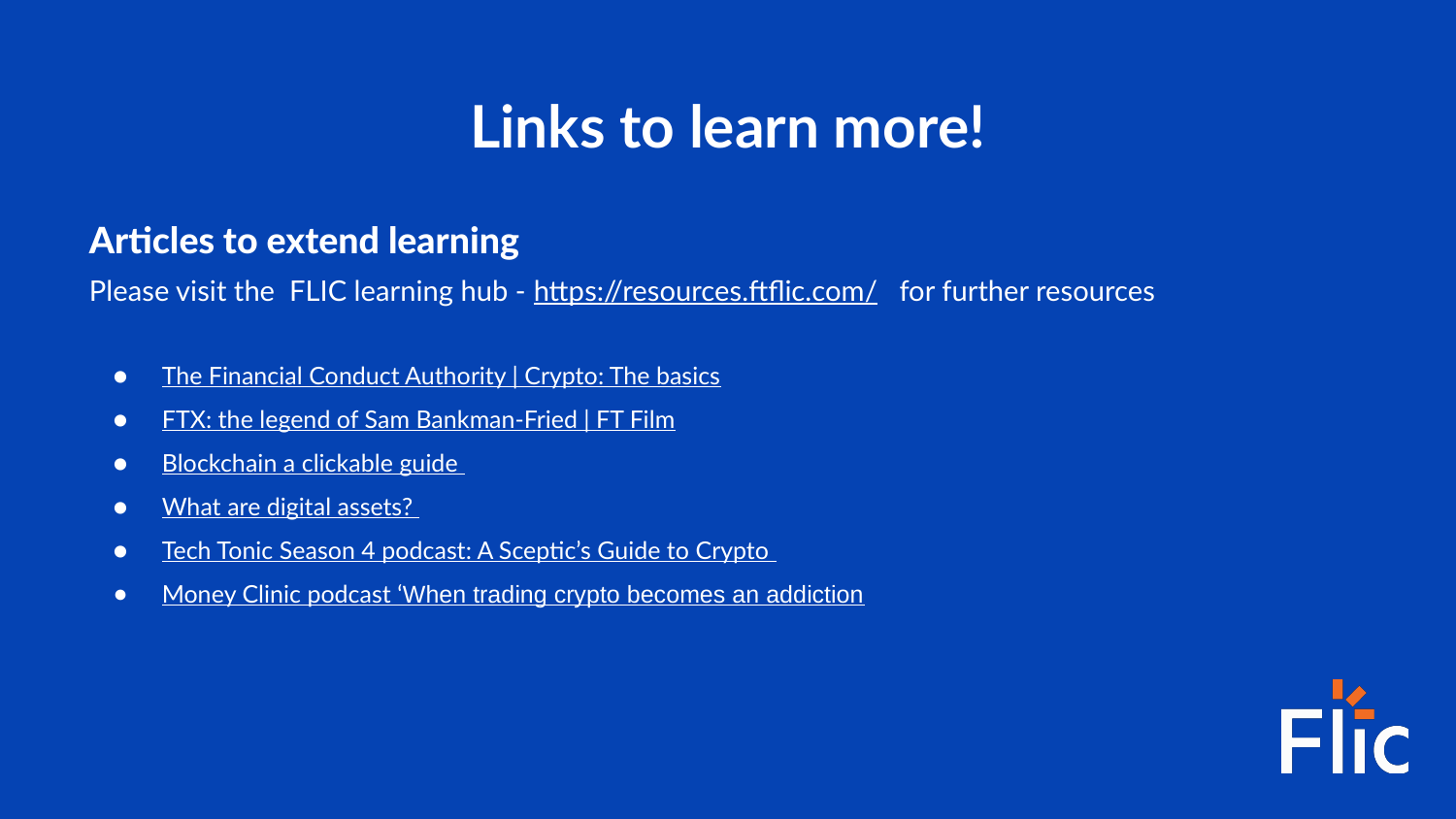

Links to learn more!
Articles to extend learning
Please visit the  FLIC learning hub - https://resources.ftflic.com/   for further resources

The Financial Conduct Authority | Crypto: The basics
FTX: the legend of Sam Bankman-Fried | FT Film
Blockchain a clickable guide
What are digital assets?
Tech Tonic Season 4 podcast: A Sceptic’s Guide to Crypto
Money Clinic podcast ‘When trading crypto becomes an addiction